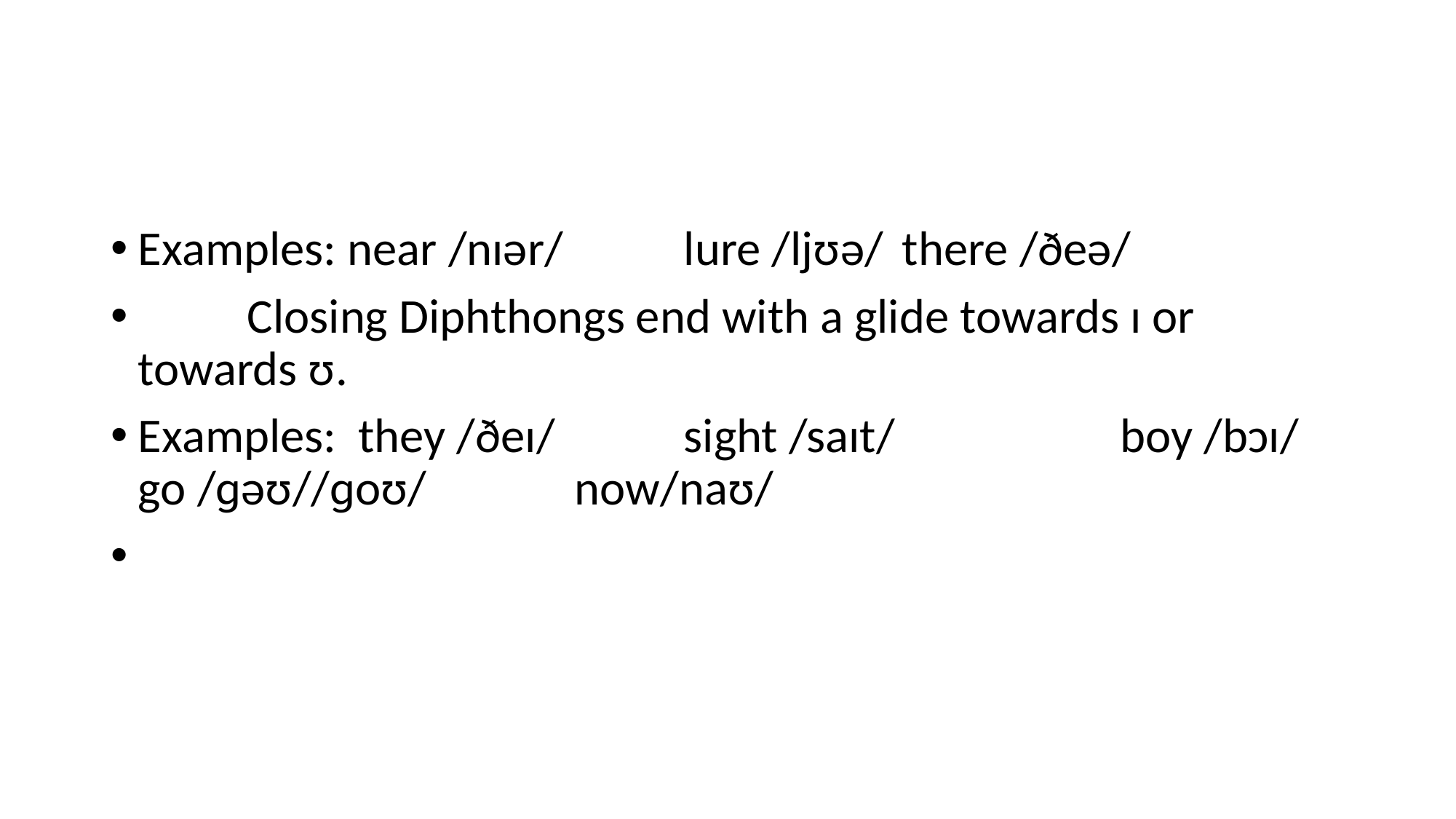

#
Examples: near /nɪər/		lure /ljʊə/	there /ðeə/
	Closing Diphthongs end with a glide towards ɪ or towards ʊ.
Examples:  they /ðeɪ/  	sight /saɪt/ 		boy /bɔɪ/	go /ɡəʊ//ɡoʊ/		now/naʊ/